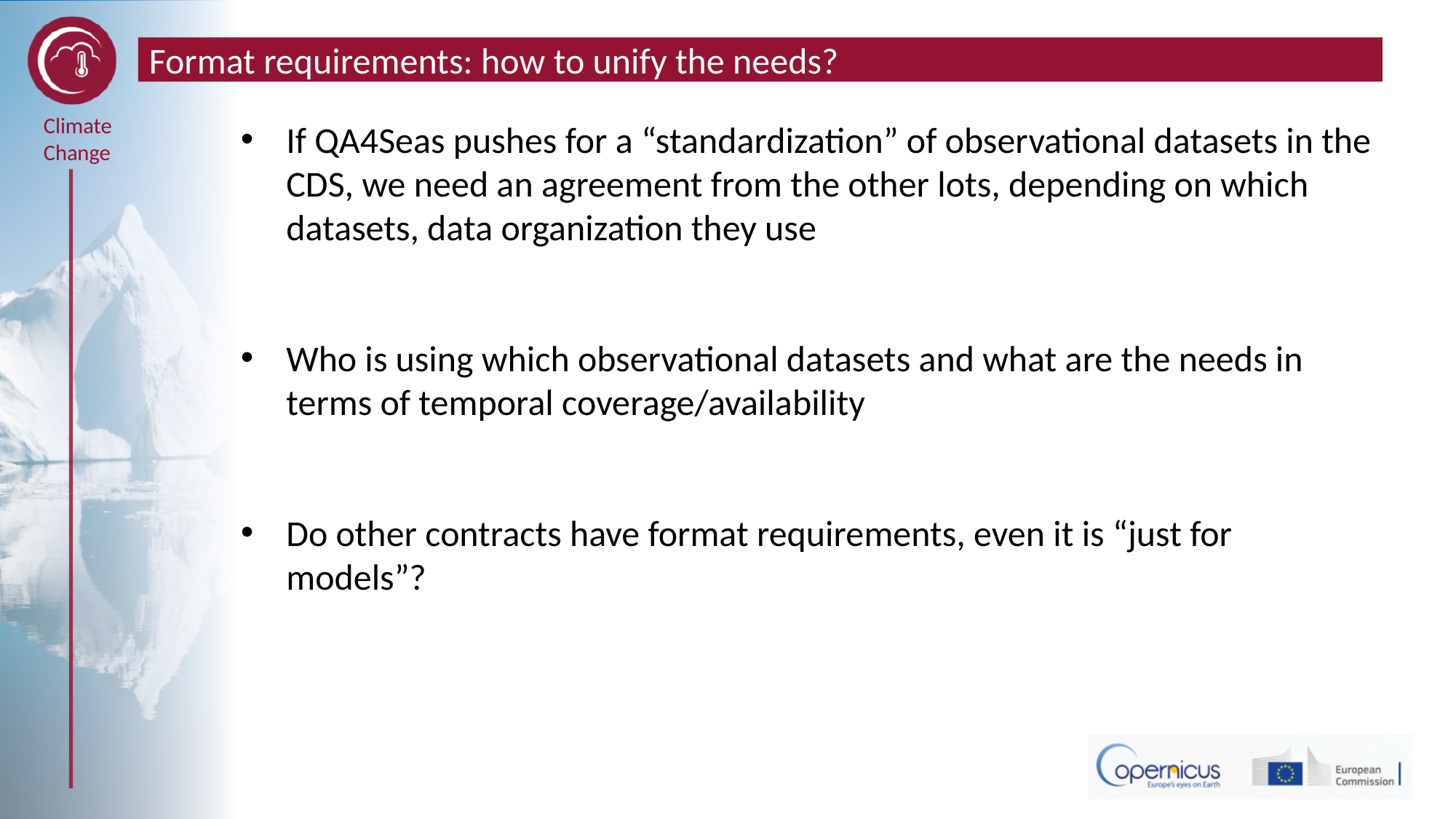

# Format requirements: how to unify the needs?
If QA4Seas pushes for a “standardization” of observational datasets in the CDS, we need an agreement from the other lots, depending on which datasets, data organization they use

Who is using which observational datasets and what are the needs in terms of temporal coverage/availability

Do other contracts have format requirements, even it is “just for models”?